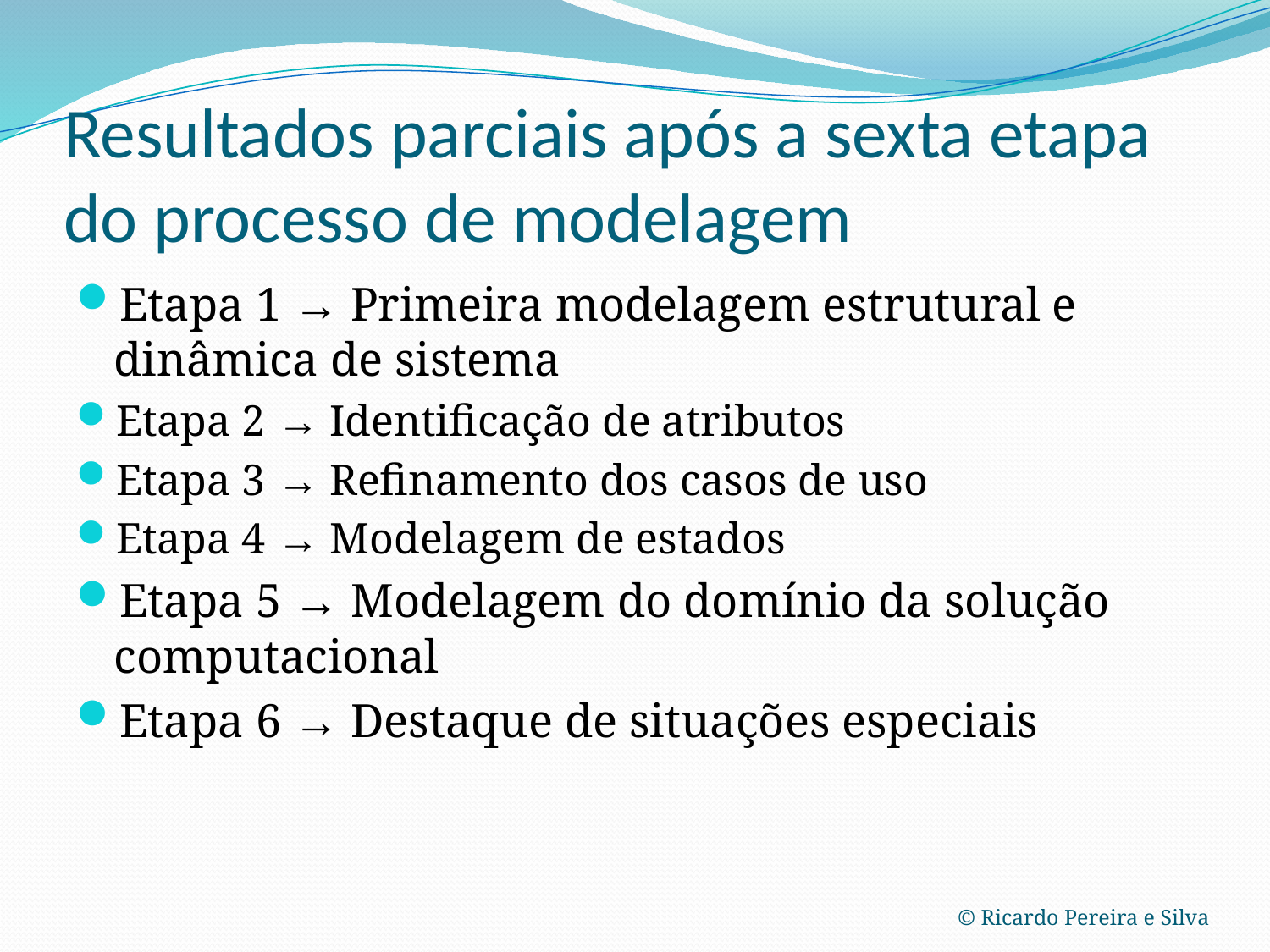

# Resultados parciais após a sexta etapa do processo de modelagem
Etapa 1 → Primeira modelagem estrutural e dinâmica de sistema
Etapa 2 → Identificação de atributos
Etapa 3 → Refinamento dos casos de uso
Etapa 4 → Modelagem de estados
Etapa 5 → Modelagem do domínio da solução computacional
Etapa 6 → Destaque de situações especiais
© Ricardo Pereira e Silva